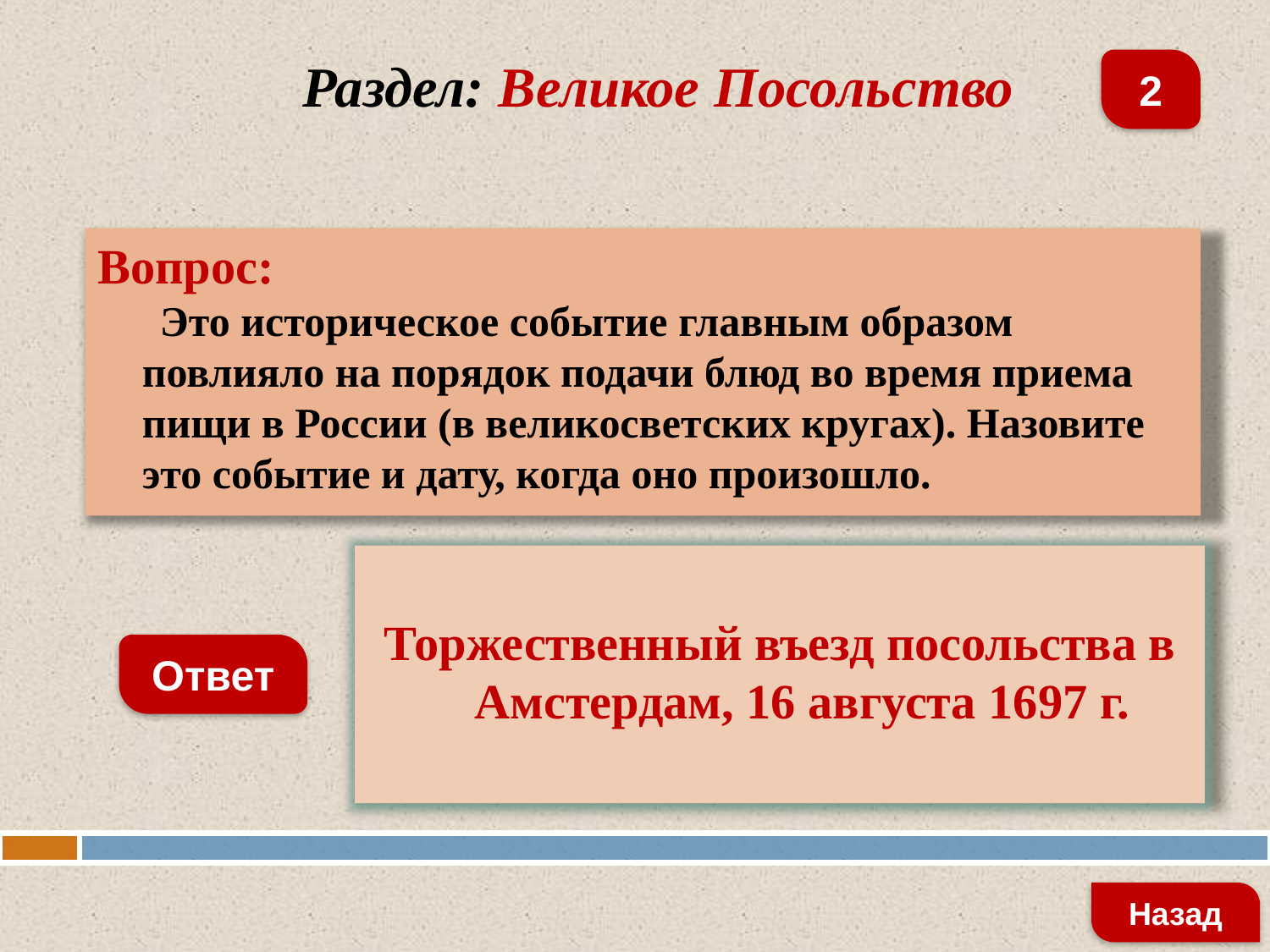

2
Раздел: Великое Посольство
Вопрос:
       Это историческое событие главным образом повлияло на порядок подачи блюд во время приема пищи в России (в великосветских кругах). Назовите это событие и дату, когда оно произошло.

Торжественный въезд посольства в Амстердам, 16 августа 1697 г.
Ответ

Назад